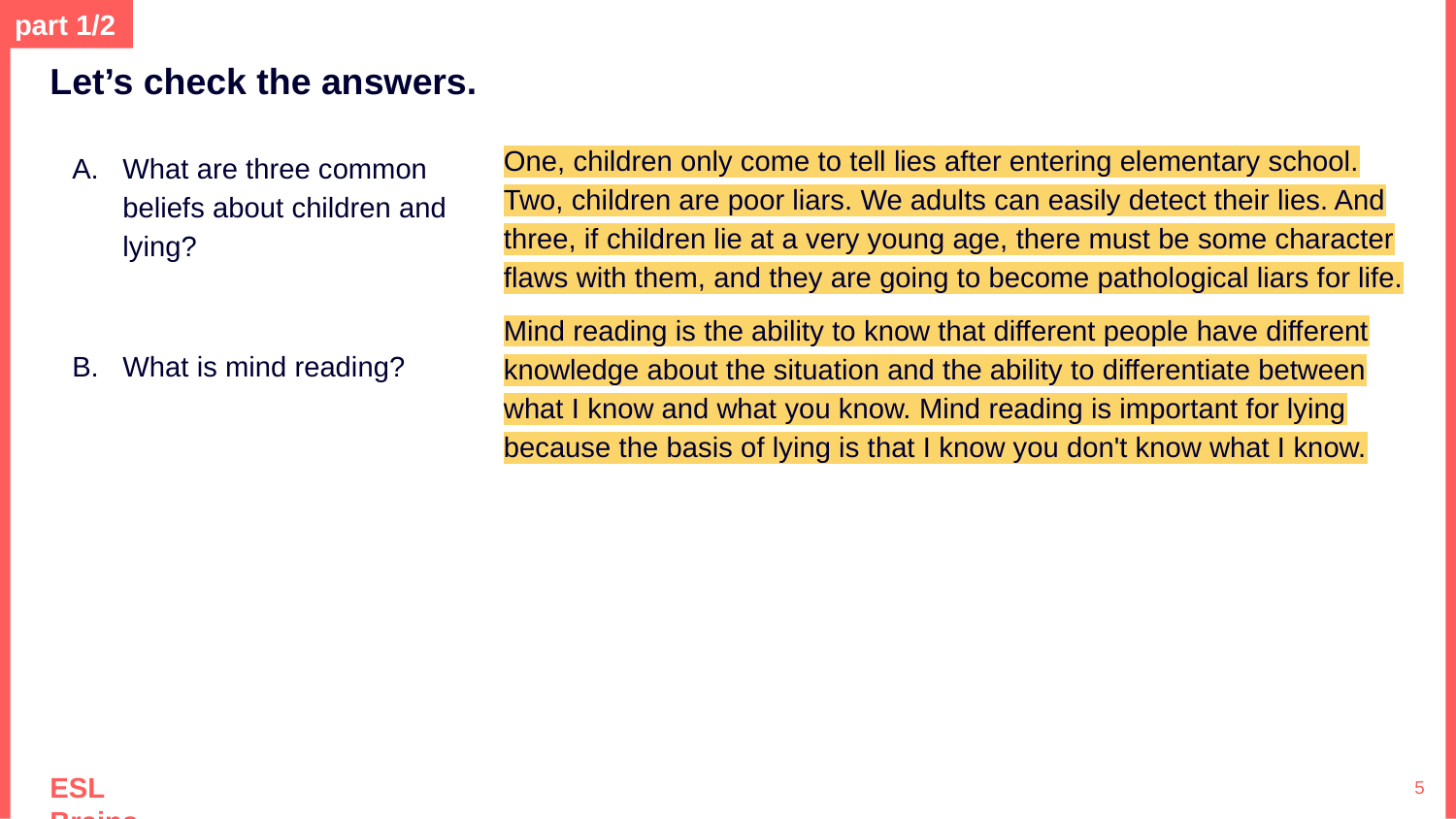

part 1/2
Let’s check the answers.
One, children only come to tell lies after entering elementary school. Two, children are poor liars. We adults can easily detect their lies. And three, if children lie at a very young age, there must be some character flaws with them, and they are going to become pathological liars for life.
What are three common beliefs about children and lying?
What is mind reading?
Mind reading is the ability to know that different people have different knowledge about the situation and the ability to differentiate between what I know and what you know. Mind reading is important for lying because the basis of lying is that I know you don't know what I know.
5